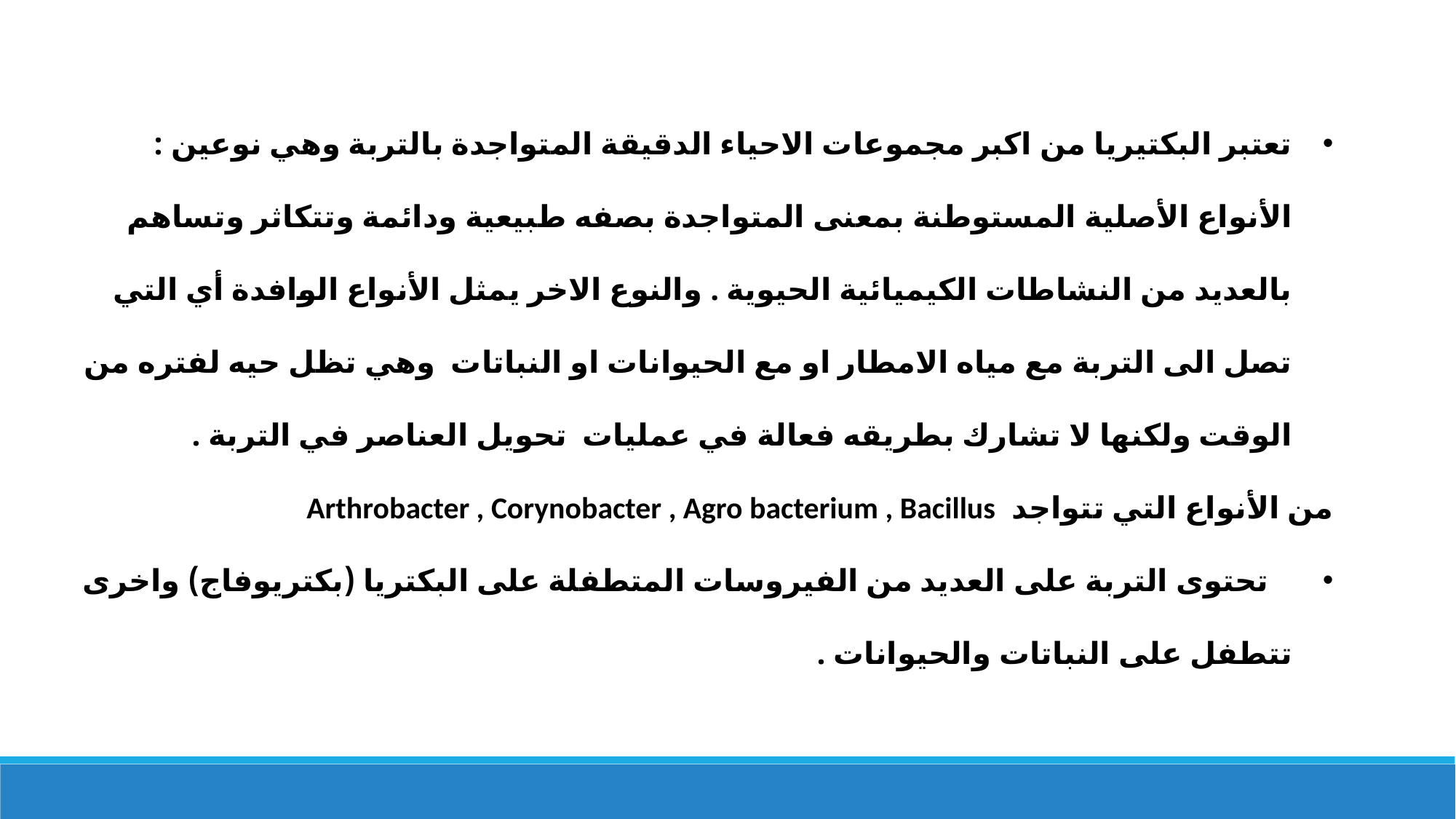

تعتبر البكتيريا من اكبر مجموعات الاحياء الدقيقة المتواجدة بالتربة وهي نوعين : الأنواع الأصلية المستوطنة بمعنى المتواجدة بصفه طبيعية ودائمة وتتكاثر وتساهم بالعديد من النشاطات الكيميائية الحيوية . والنوع الاخر يمثل الأنواع الوافدة أي التي تصل الى التربة مع مياه الامطار او مع الحيوانات او النباتات  وهي تظل حيه لفتره من الوقت ولكنها لا تشارك بطريقه فعالة في عمليات  تحويل العناصر في التربة .
من الأنواع التي تتواجد  Arthrobacter , Corynobacter , Agro bacterium , Bacillus
   تحتوى التربة على العديد من الفيروسات المتطفلة على البكتريا (بكتريوفاج) واخرى تتطفل على النباتات والحيوانات .